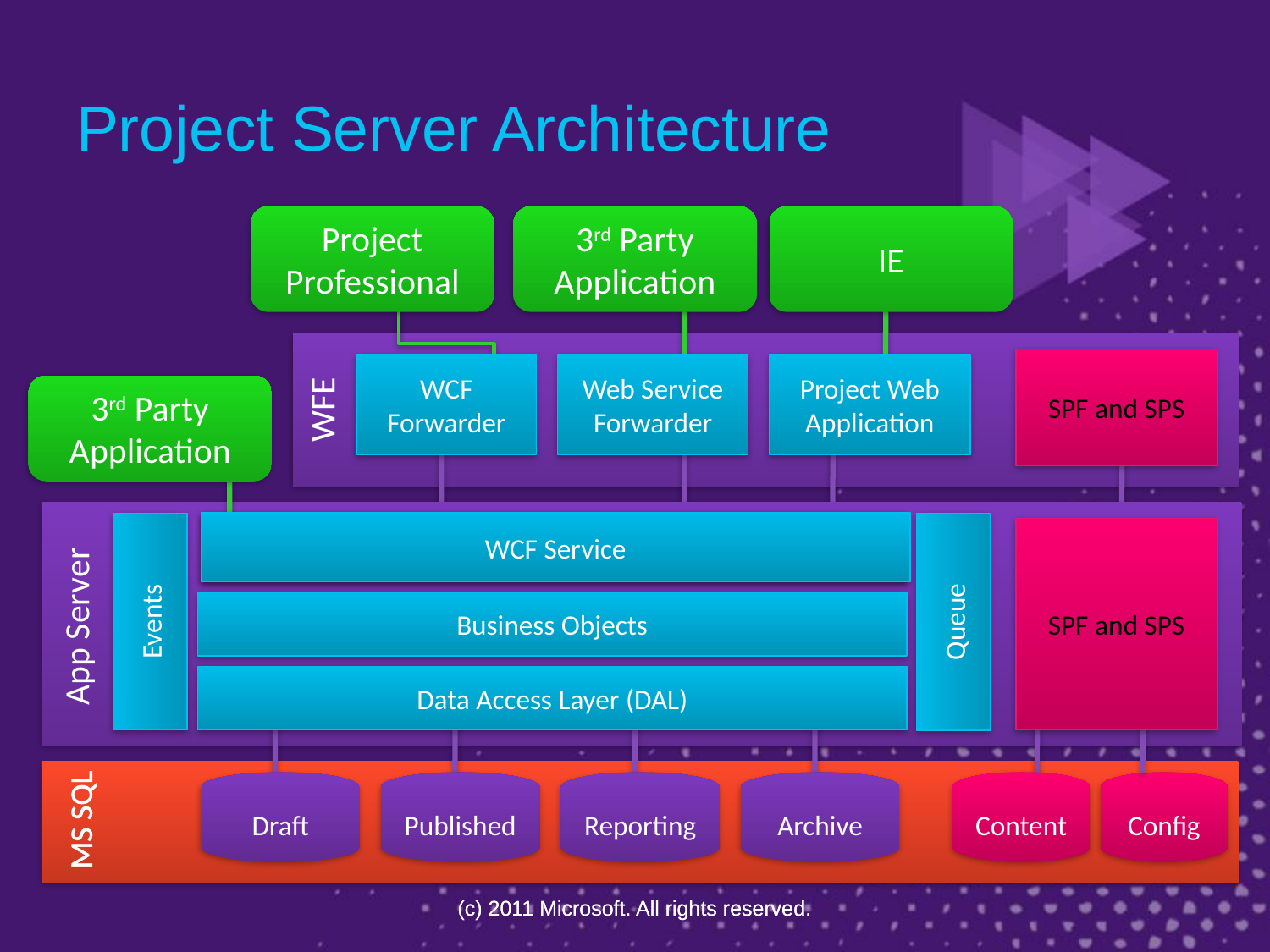

# Project Server Architecture
Project Professional
3rd Party Application
IE

SPF and SPS
WCF Forwarder
Web Service
Forwarder
Project Web Application
3rd Party Application
WFE

App Server
Web Services
WCF Service
SPF and SPS
Events
Queue
Business Objects
Data Access Layer (DAL)

Draft
Published
Reporting
Archive
Content
Config
MS SQL
(c) 2011 Microsoft. All rights reserved.
(c) 2011 Microsoft. All rights reserved.